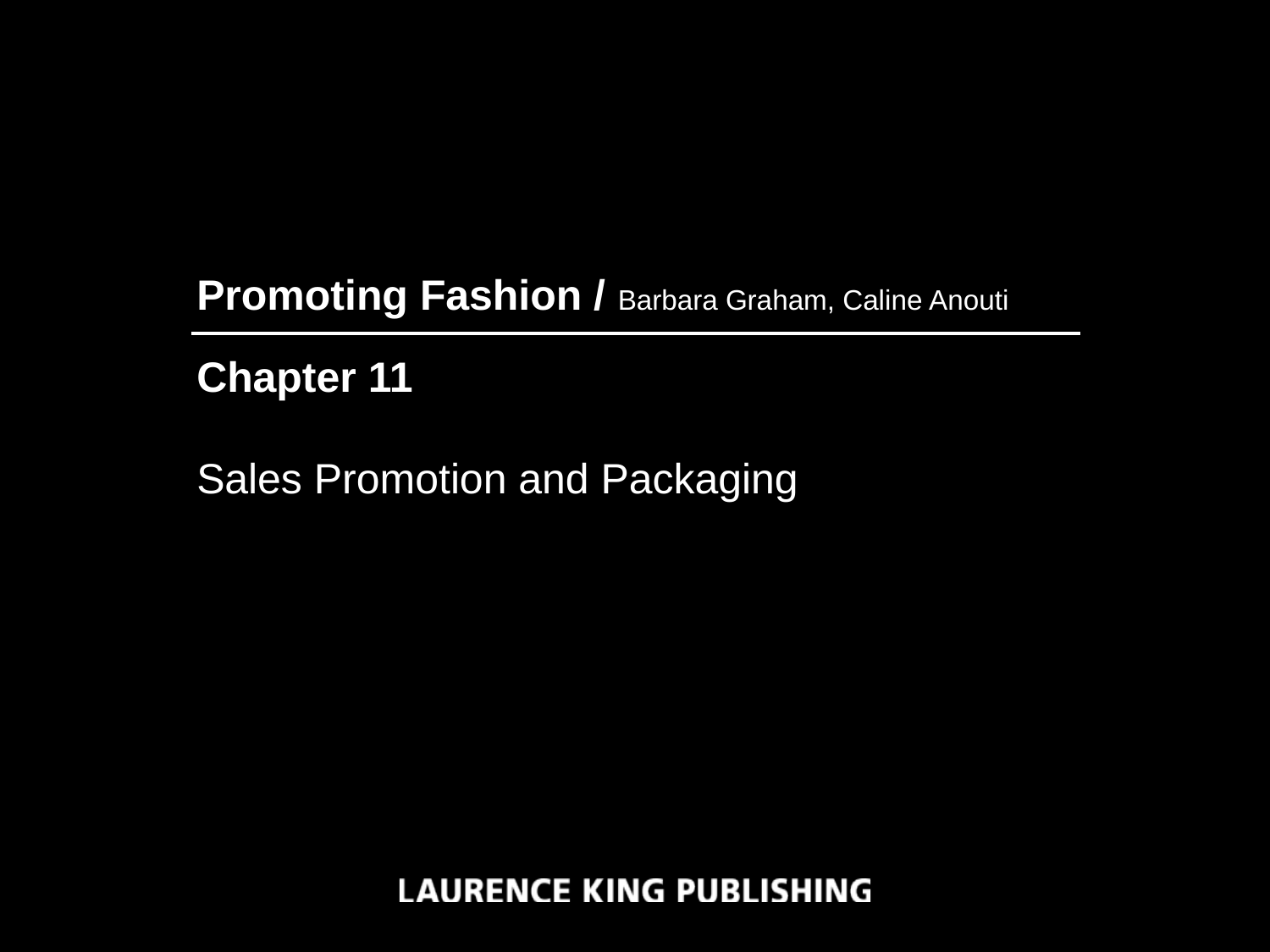

Promoting Fashion / Barbara Graham, Caline Anouti
Chapter 11

Sales Promotion and Packaging